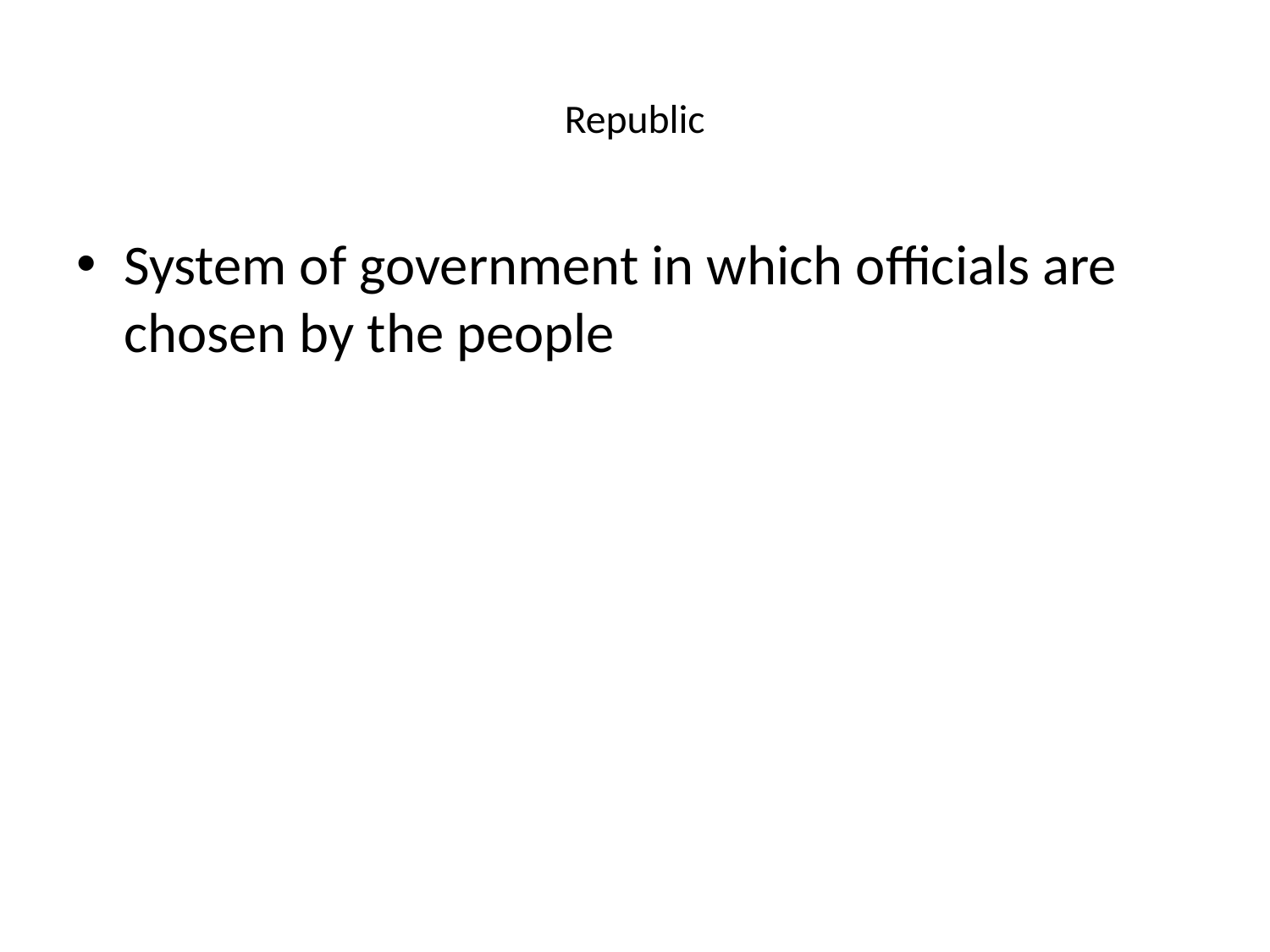

# Republic
System of government in which officials are chosen by the people